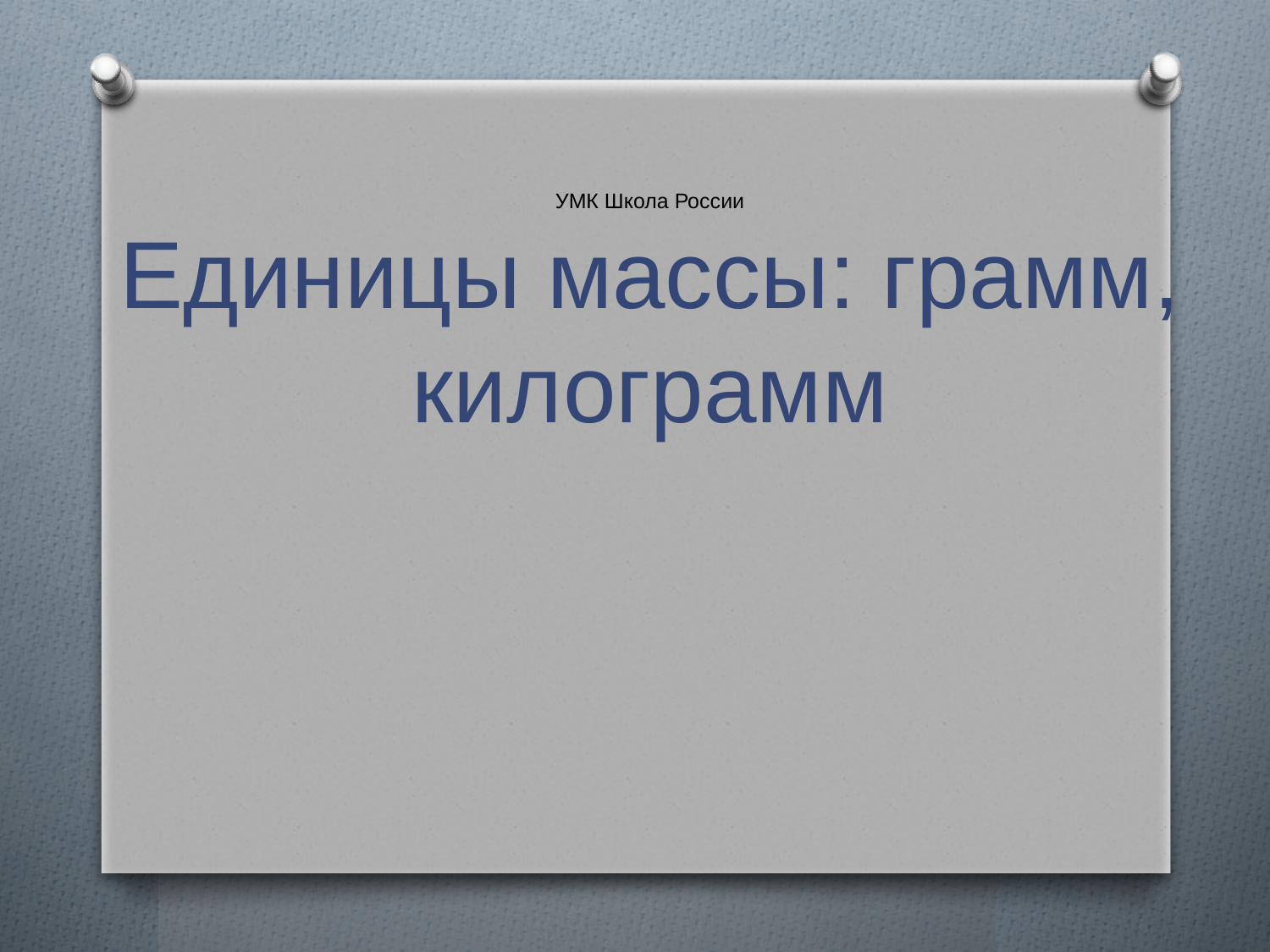

УМК Школа России
Единицы массы: грамм, килограмм